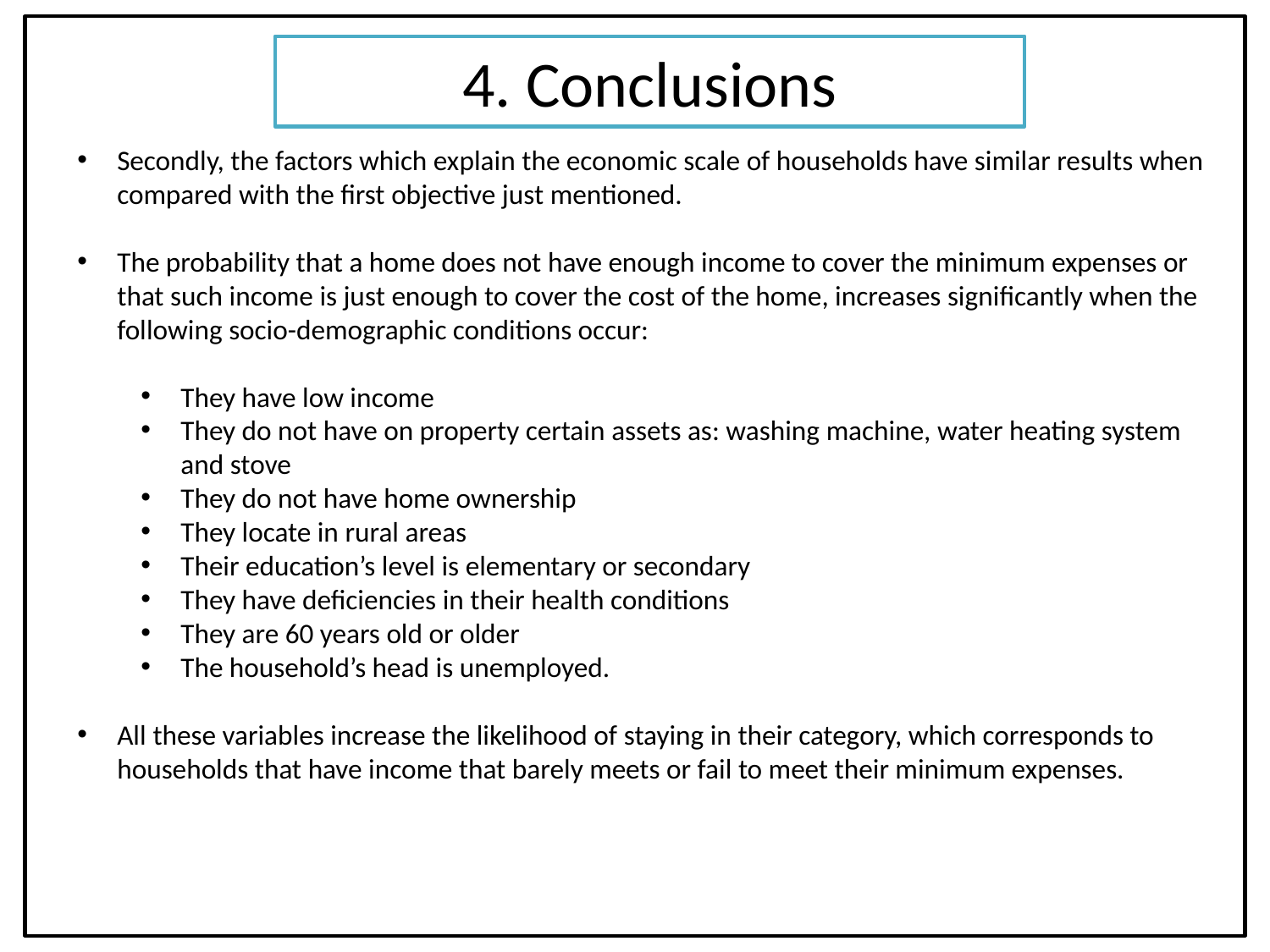

4. Conclusions
# 4. Conclusions
Secondly, the factors which explain the economic scale of households have similar results when compared with the first objective just mentioned.

The probability that a home does not have enough income to cover the minimum expenses or that such income is just enough to cover the cost of the home, increases significantly when the following socio-demographic conditions occur:

They have low income
They do not have on property certain assets as: washing machine, water heating system and stove
They do not have home ownership
They locate in rural areas
Their education’s level is elementary or secondary
They have deficiencies in their health conditions
They are 60 years old or older
The household’s head is unemployed.

All these variables increase the likelihood of staying in their category, which corresponds to households that have income that barely meets or fail to meet their minimum expenses.